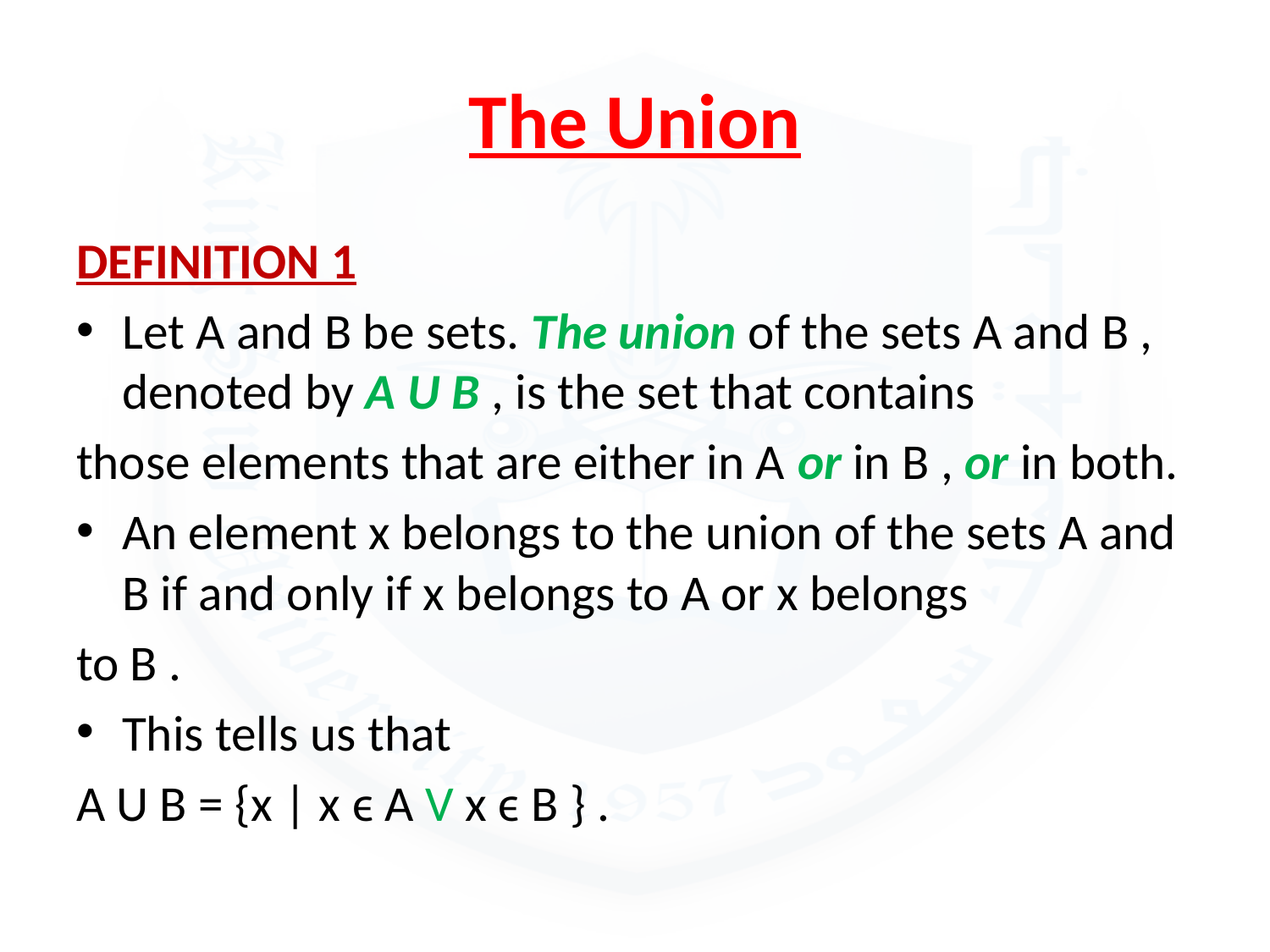

# The Union
DEFINITION 1
Let A and B be sets. The union of the sets A and B , denoted by A U B , is the set that contains
those elements that are either in A or in B , or in both.
An element x belongs to the union of the sets A and B if and only if x belongs to A or x belongs
to B .
This tells us that
A U B = {x | x ϵ A V x ϵ B } .